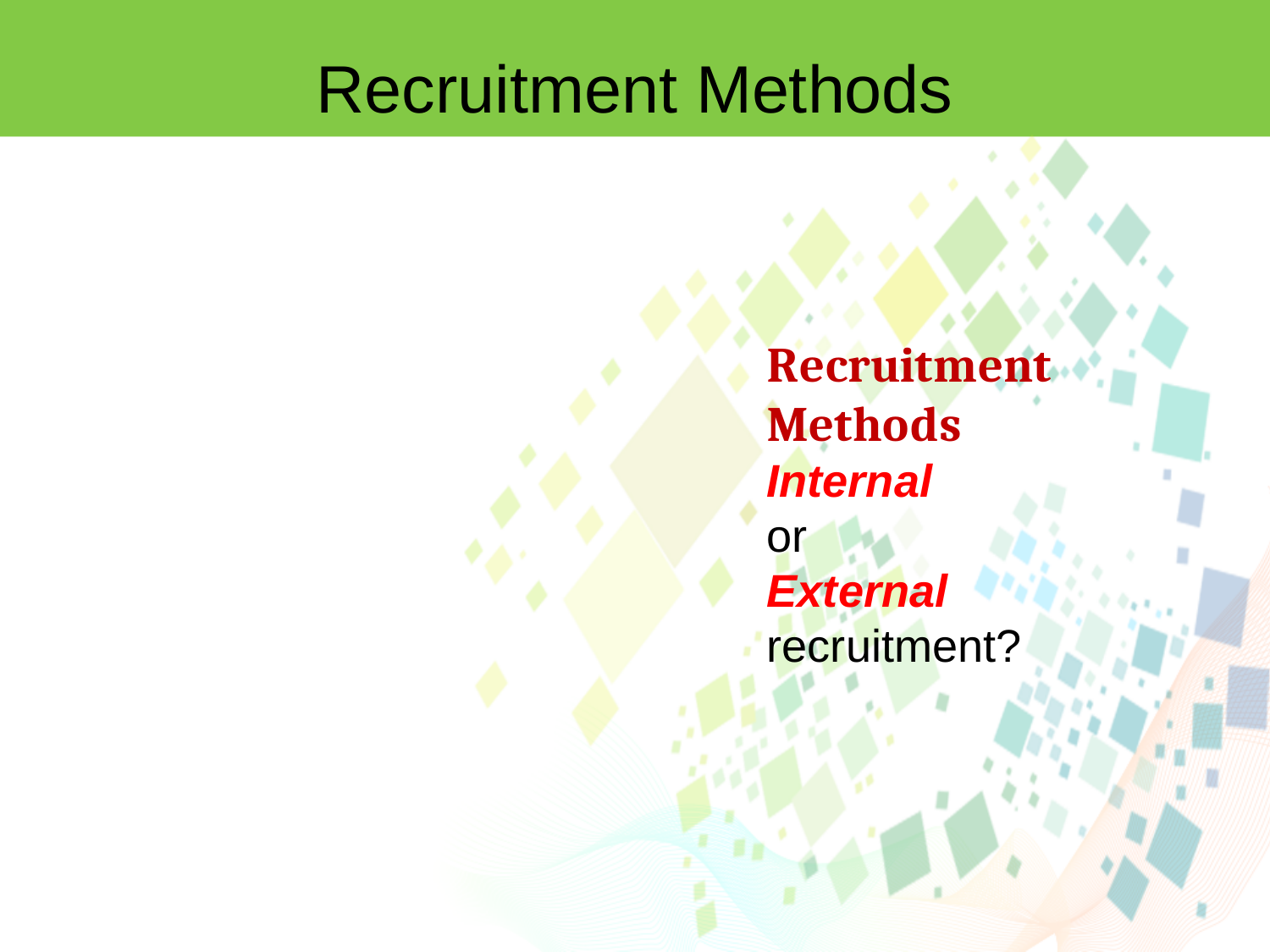

Recruitment Methods
Recruitment Methods
Internal
or
External recruitment?